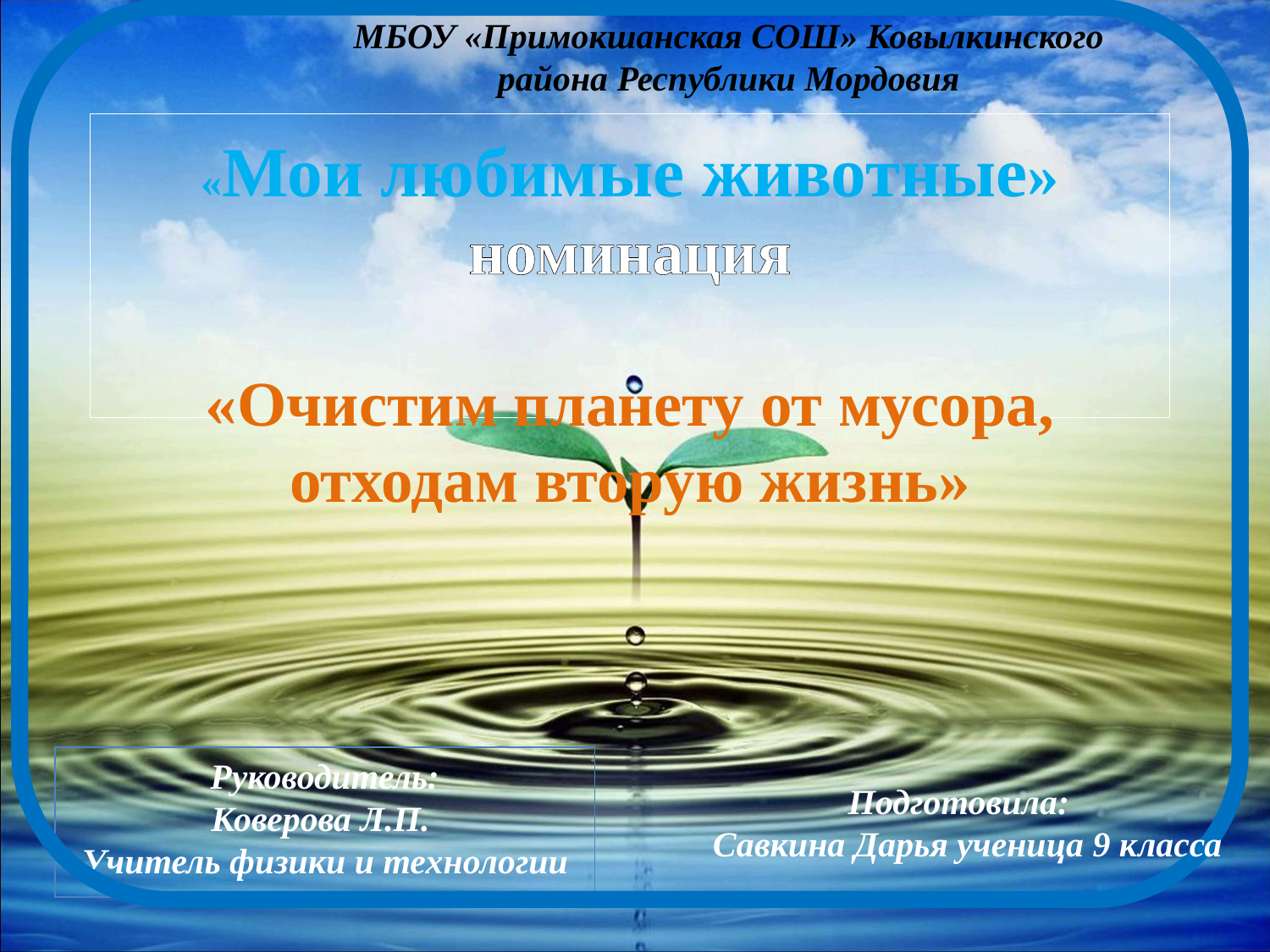

МБОУ «Примокшанская СОШ» Ковылкинского района Республики Мордовия
# «Мои любимые животные» номинация «Очистим планету от мусора, отходам вторую жизнь»
Руководитель:
 Коверова Л.П.
Учитель физики и технологии

Подготовила:
Савкина Дарья ученица 9 класса